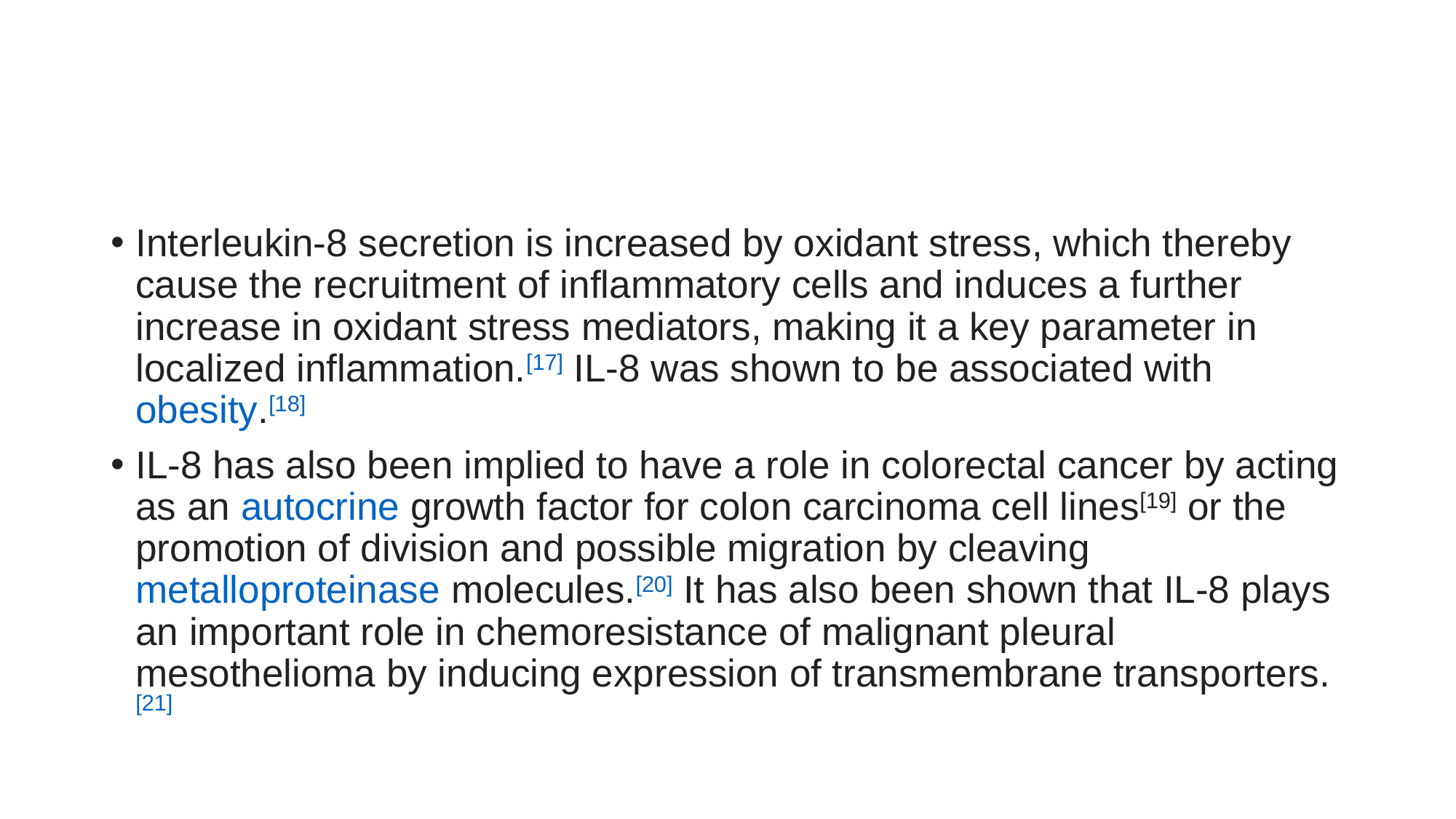

#
Interleukin-8 secretion is increased by oxidant stress, which thereby cause the recruitment of inflammatory cells and induces a further increase in oxidant stress mediators, making it a key parameter in localized inflammation.[17] IL-8 was shown to be associated with obesity.[18]
IL-8 has also been implied to have a role in colorectal cancer by acting as an autocrine growth factor for colon carcinoma cell lines[19] or the promotion of division and possible migration by cleaving metalloproteinase molecules.[20] It has also been shown that IL-8 plays an important role in chemoresistance of malignant pleural mesothelioma by inducing expression of transmembrane transporters.[21]